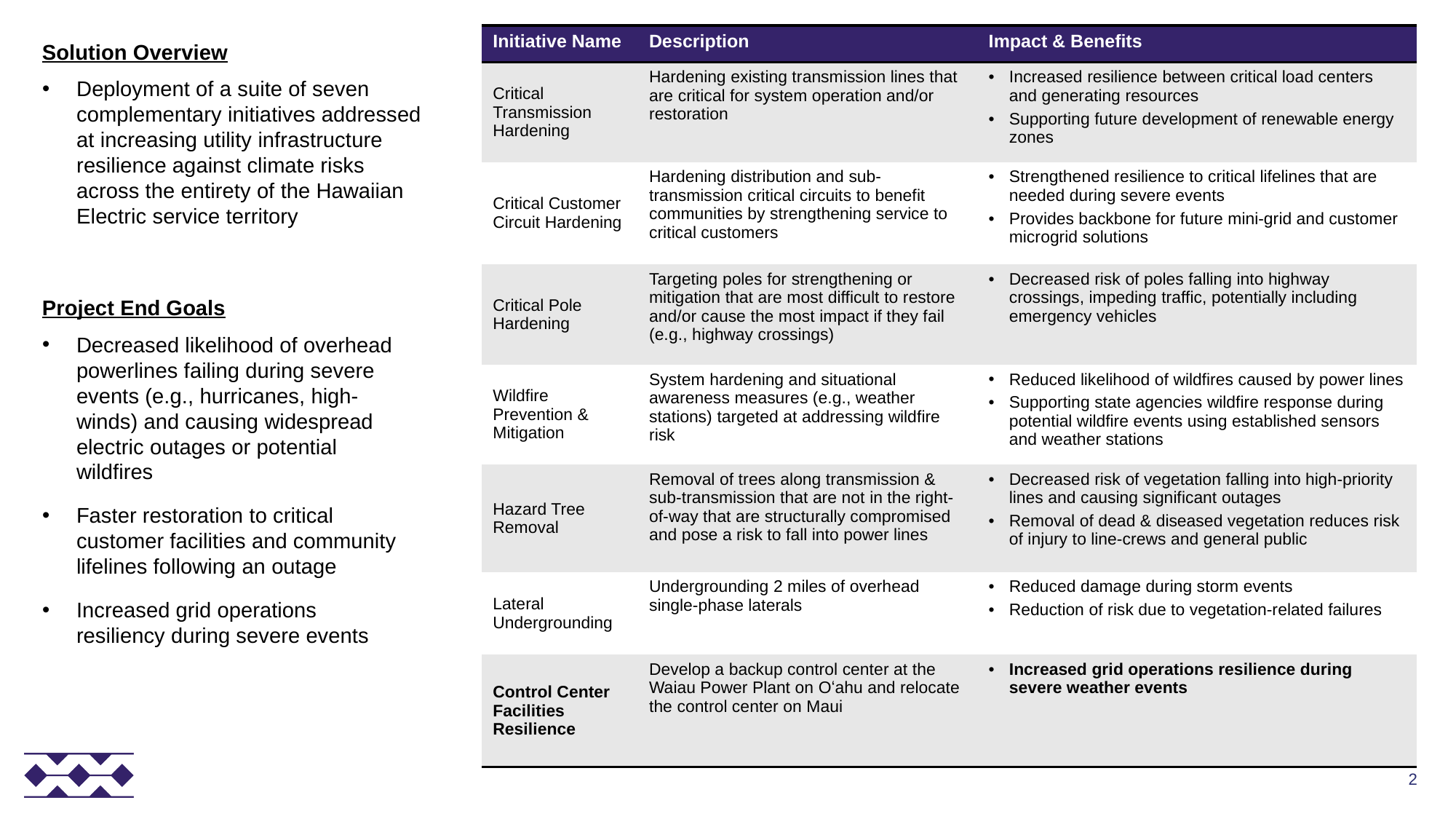

| Initiative Name | Description | Impact & Benefits |
| --- | --- | --- |
| Critical Transmission Hardening | Hardening existing transmission lines that are critical for system operation and/or restoration | Increased resilience between critical load centers and generating resources Supporting future development of renewable energy zones |
| Critical Customer Circuit Hardening | Hardening distribution and sub-transmission critical circuits to benefit communities by strengthening service to critical customers | Strengthened resilience to critical lifelines that are needed during severe events Provides backbone for future mini-grid and customer microgrid solutions |
| Critical Pole Hardening | Targeting poles for strengthening or mitigation that are most difficult to restore and/or cause the most impact if they fail (e.g., highway crossings) | Decreased risk of poles falling into highway crossings, impeding traffic, potentially including emergency vehicles |
| Wildfire Prevention & Mitigation | System hardening and situational awareness measures (e.g., weather stations) targeted at addressing wildfire risk | Reduced likelihood of wildfires caused by power lines Supporting state agencies wildfire response during potential wildfire events using established sensors and weather stations |
| Hazard Tree Removal | Removal of trees along transmission & sub-transmission that are not in the right-of-way that are structurally compromised and pose a risk to fall into power lines | Decreased risk of vegetation falling into high-priority lines and causing significant outages Removal of dead & diseased vegetation reduces risk of injury to line-crews and general public |
| Lateral Undergrounding | Undergrounding 2 miles of overhead single-phase laterals | Reduced damage during storm events Reduction of risk due to vegetation-related failures |
| Control Center Facilities Resilience | Develop a backup control center at the Waiau Power Plant on Oʻahu and relocate the control center on Maui | Increased grid operations resilience during severe weather events |
Solution Overview
Deployment of a suite of seven complementary initiatives addressed at increasing utility infrastructure resilience against climate risks across the entirety of the Hawaiian Electric service territory
Project End Goals
Decreased likelihood of overhead powerlines failing during severe events (e.g., hurricanes, high-winds) and causing widespread electric outages or potential wildfires
Faster restoration to critical customer facilities and community lifelines following an outage
Increased grid operations resiliency during severe events